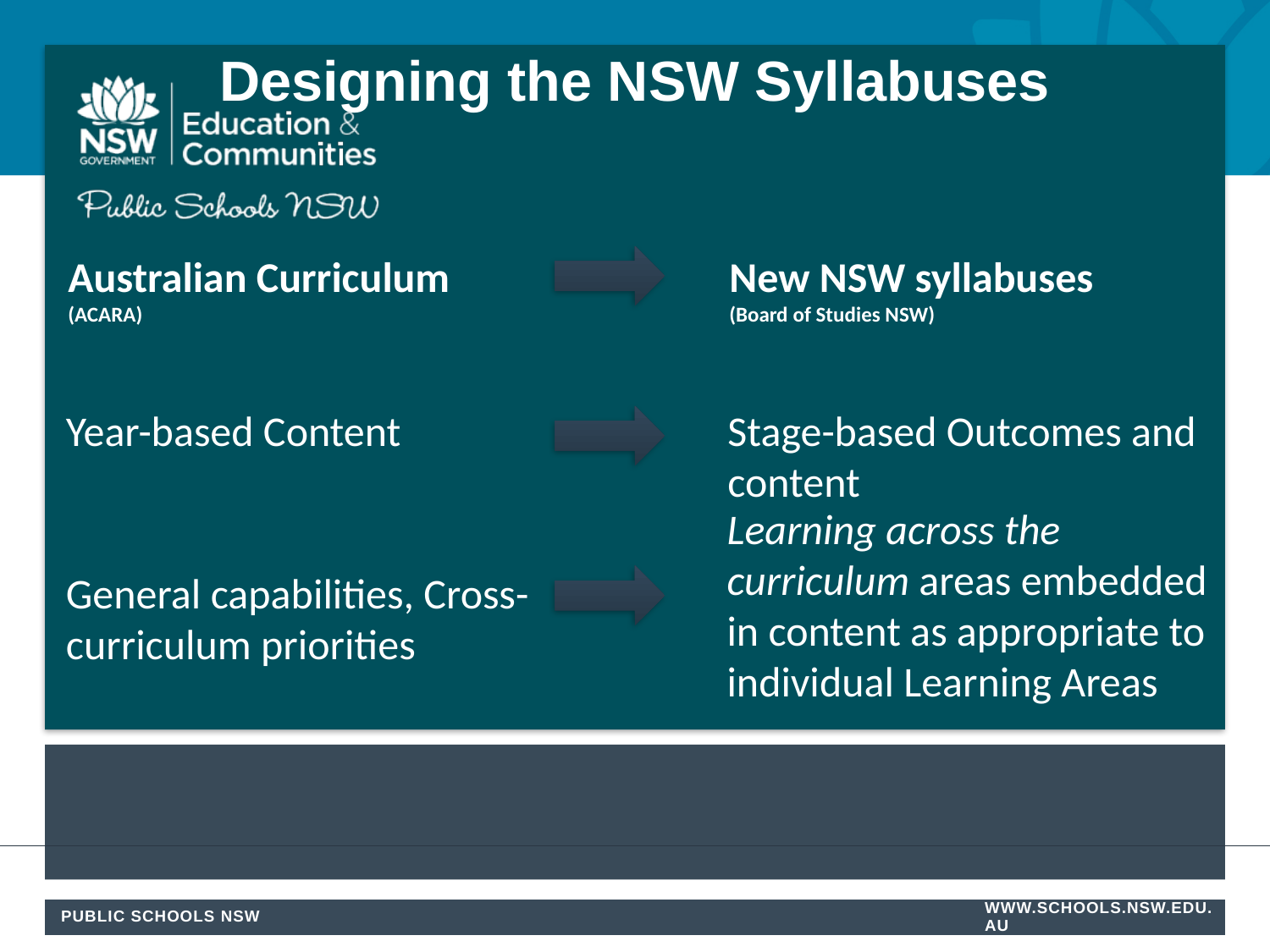

# Designing the NSW Syllabuses
Australian Curriculum
(ACARA)
New NSW syllabuses
(Board of Studies NSW)

Year-based Content
Stage-based Outcomes and content

Learning across the curriculum areas embedded in content as appropriate to individual Learning Areas
General capabilities, Cross-curriculum priorities